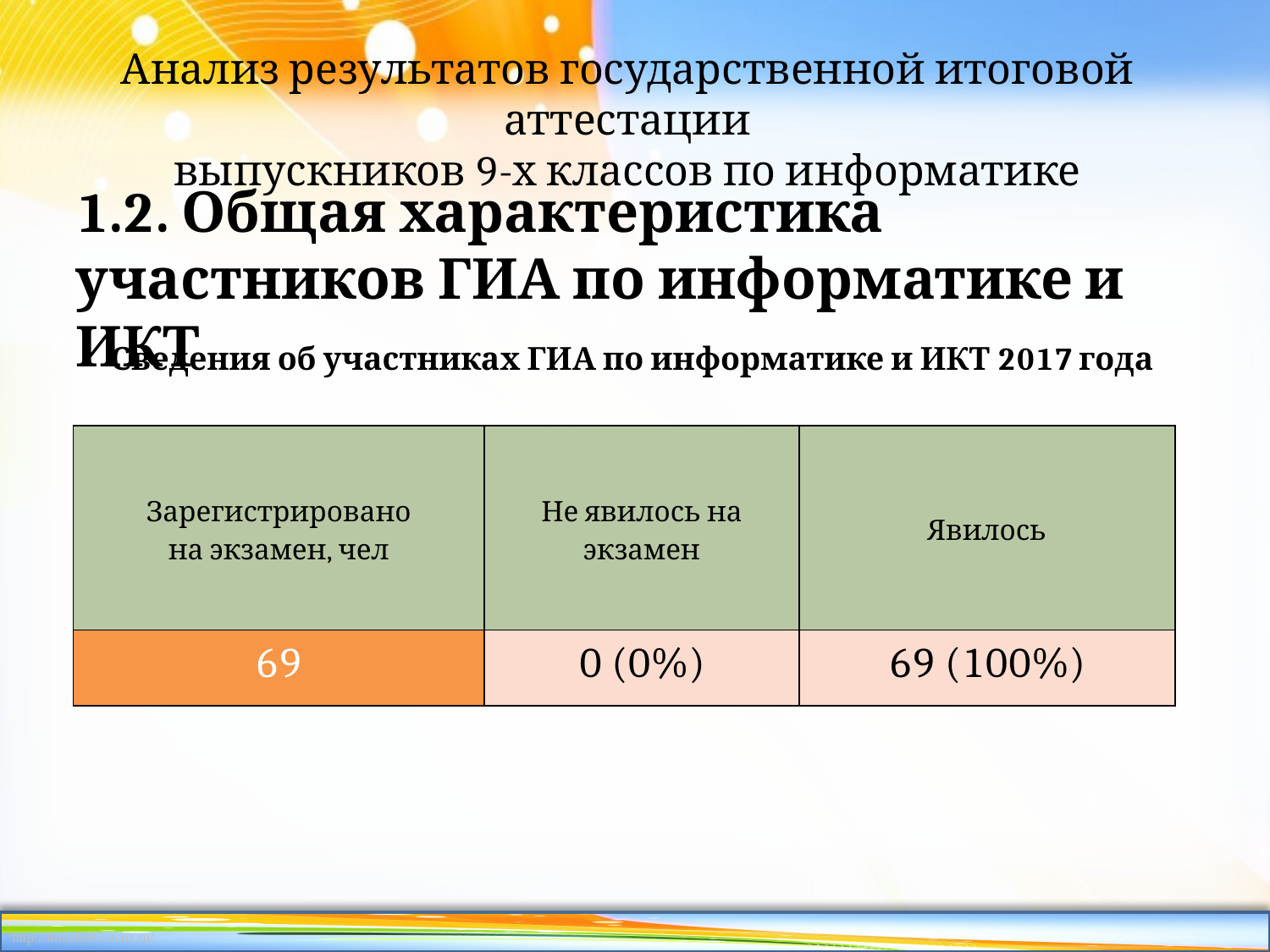

# Анализ результатов государственной итоговой аттестации выпускников 9-х классов по информатике
1.2. Общая характеристика участников ГИА по информатике и ИКТ

Сведения об участниках ГИА по информатике и ИКТ 2017 года
| Зарегистрировано на экзамен, чел | Не явилось на экзамен | Явилось |
| --- | --- | --- |
| 69 | 0 (0%) | 69 (100%) |